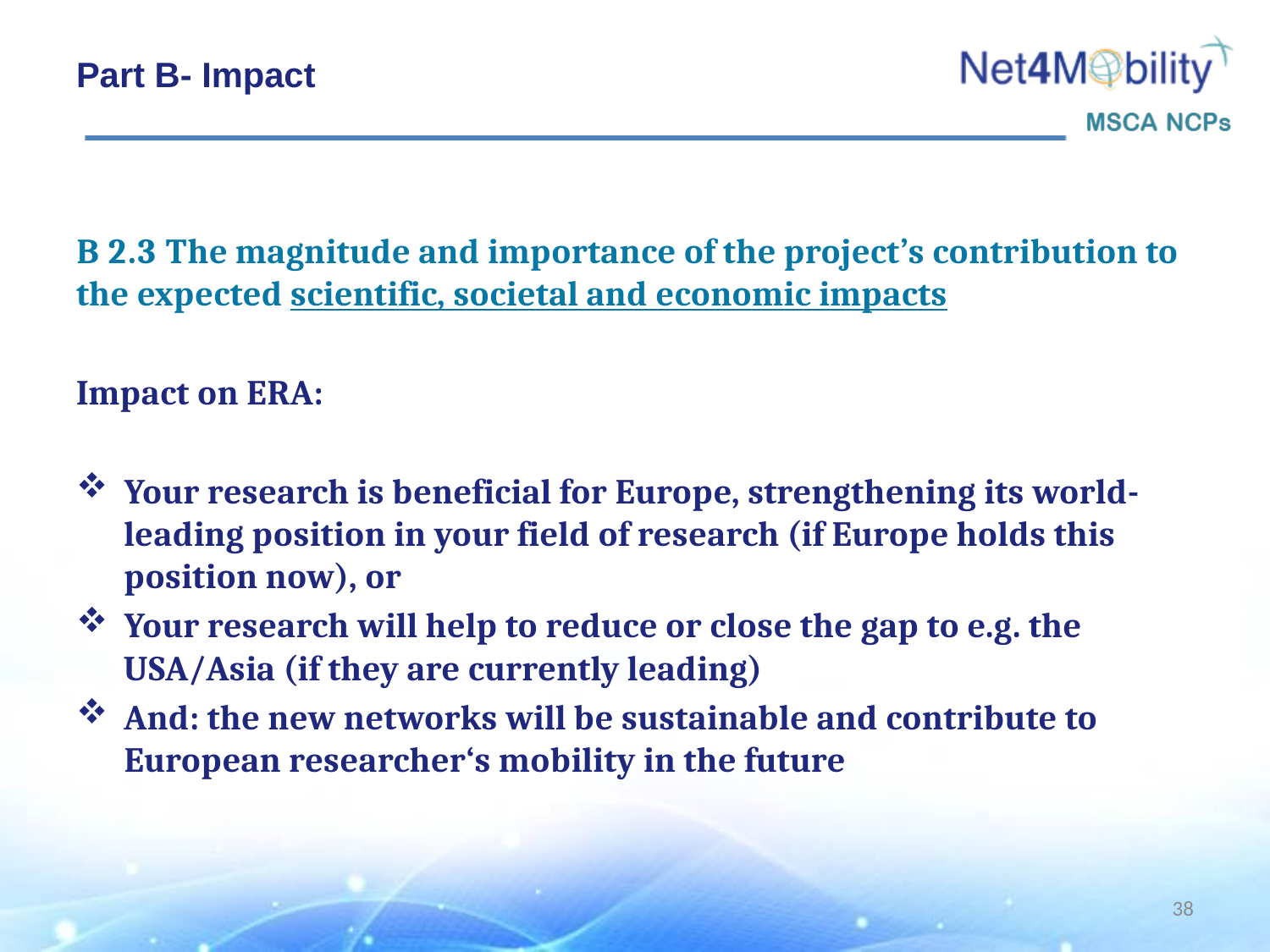

# Part B- Impact
B 2.3 The magnitude and importance of the project’s contribution to the expected scientific, societal and economic impacts

Impact on ERA:

Your research is beneficial for Europe, strengthening its world-leading position in your field of research (if Europe holds this position now), or
Your research will help to reduce or close the gap to e.g. the USA/Asia (if they are currently leading)
And: the new networks will be sustainable and contribute to European researcher‘s mobility in the future

38